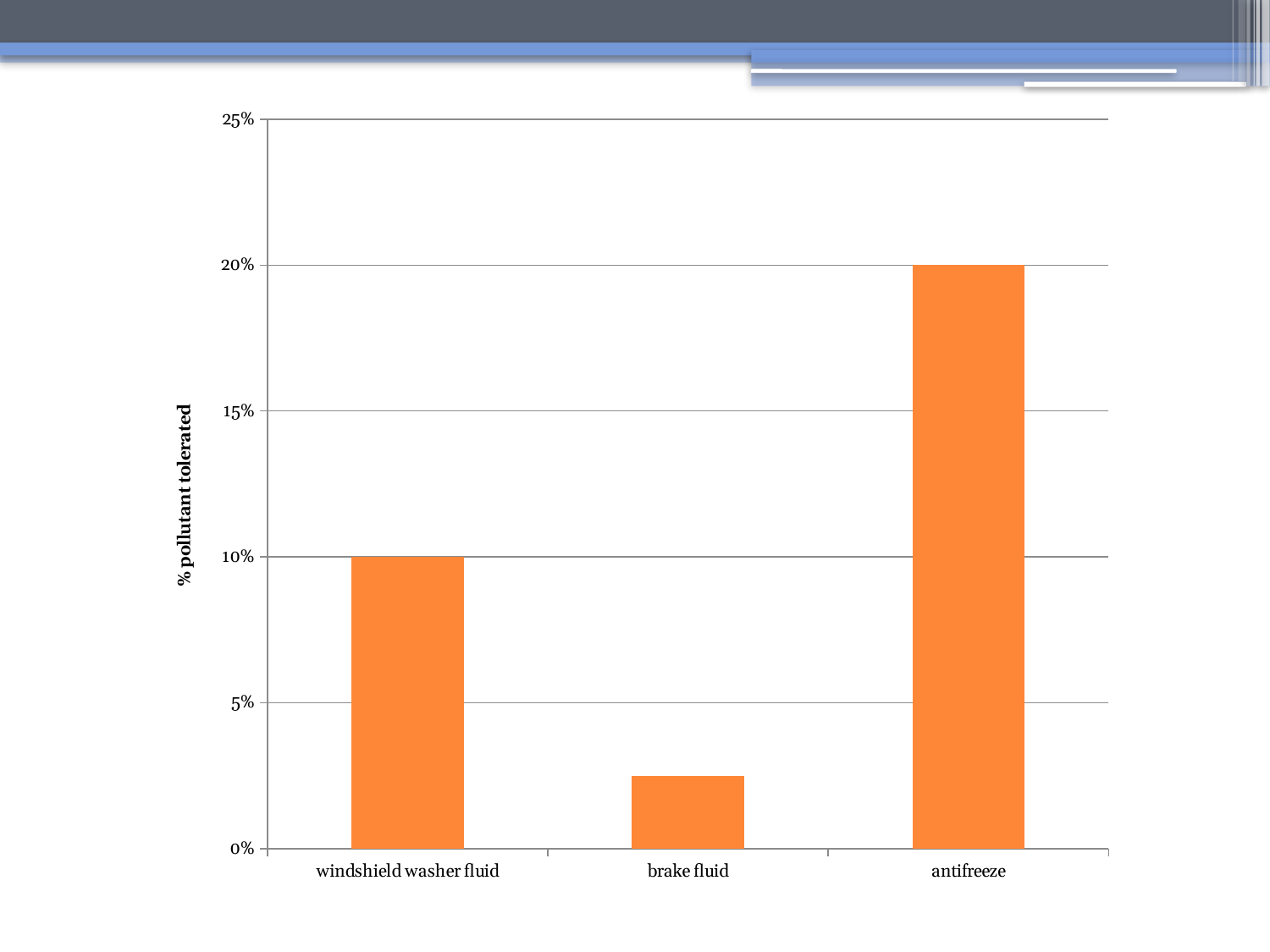

### Chart

| Category |  |
|---|---|
| windshield washer fluid | 0.1 |
| brake fluid | 0.025 |
| antifreeze | 0.2 |